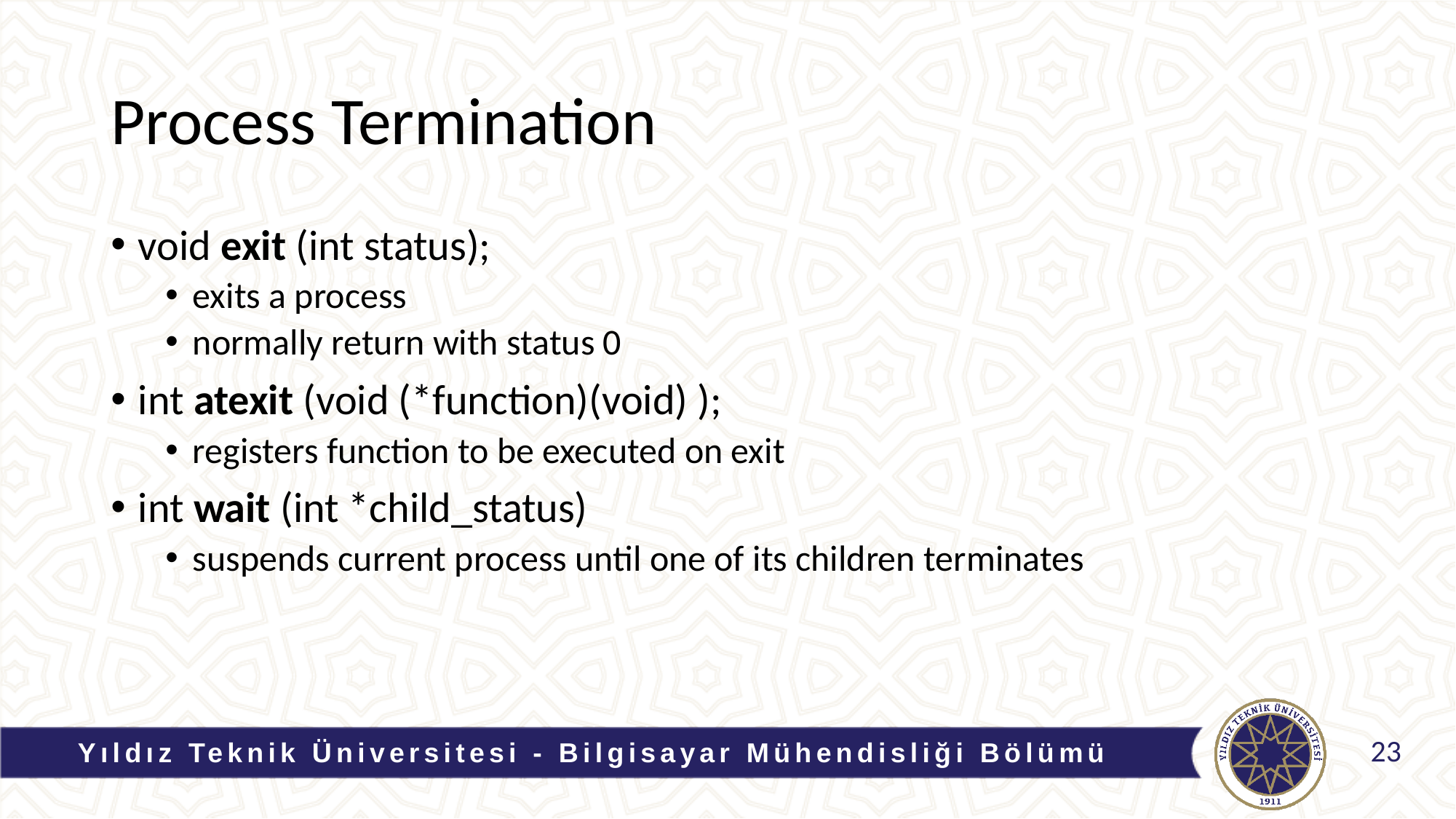

# Process Termination
void exit (int status);
exits a process
normally return with status 0
int atexit (void (*function)(void) );
registers function to be executed on exit
int wait (int *child_status)
suspends current process until one of its children terminates

Yıldız Teknik Üniversitesi - Bilgisayar Mühendisliği Bölümü
23